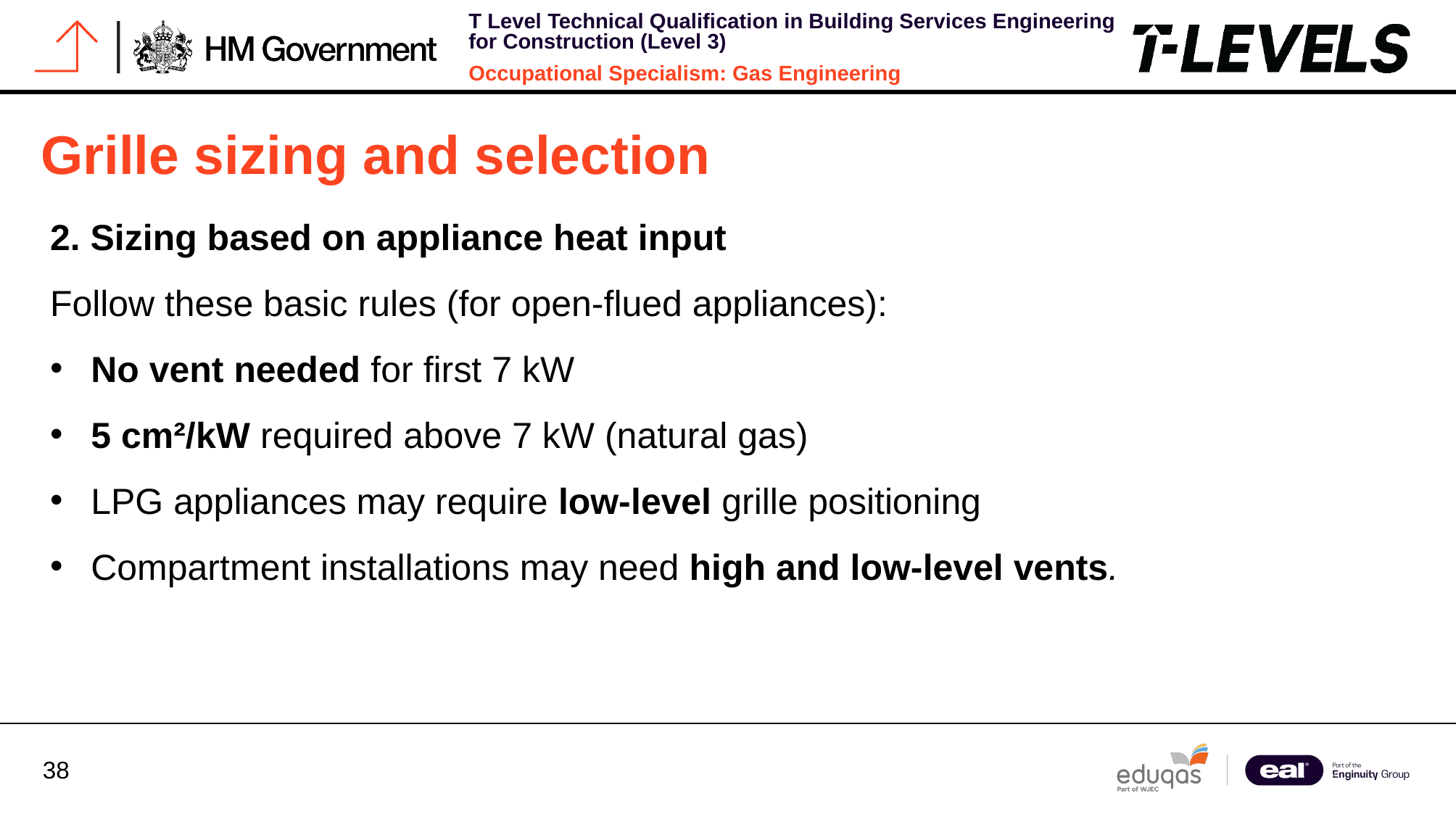

# Grille sizing and selection
2. Sizing based on appliance heat input
Follow these basic rules (for open-flued appliances):
No vent needed for first 7 kW
5 cm²/kW required above 7 kW (natural gas)
LPG appliances may require low-level grille positioning
Compartment installations may need high and low-level vents.